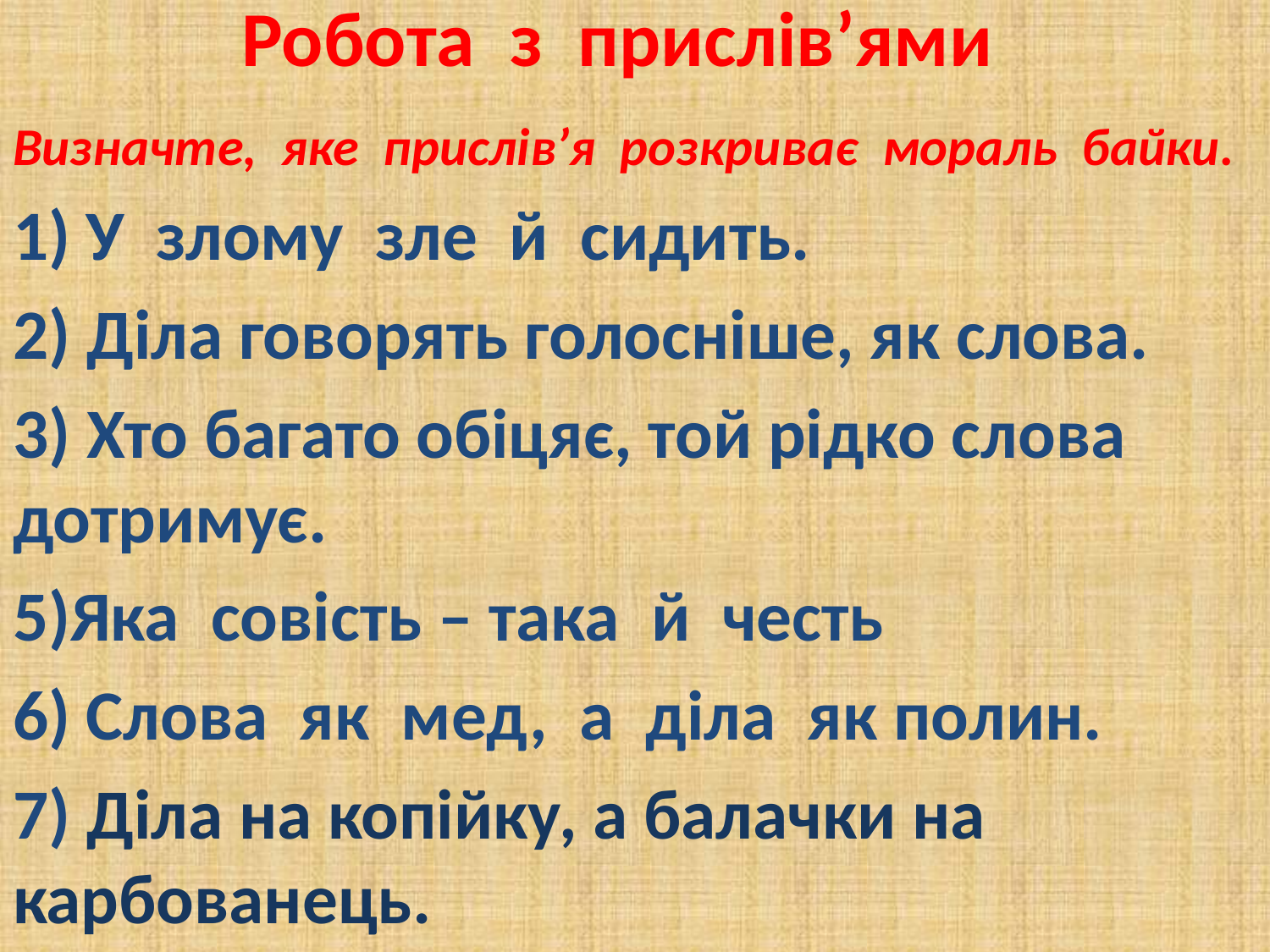

# Робота  з  прислів’ями
Визначте,  яке  прислів’я  розкриває  мораль  байки.
1) У  злому  зле  й  сидить.
2) Діла говорять голосніше, як слова.
3) Хто багато обіцяє, той рідко слова дотримує.
5)Яка  совість – така  й  честь
6) Слова  як  мед,  а  діла  як полин.
7) Діла на копійку, а балачки на карбованець.